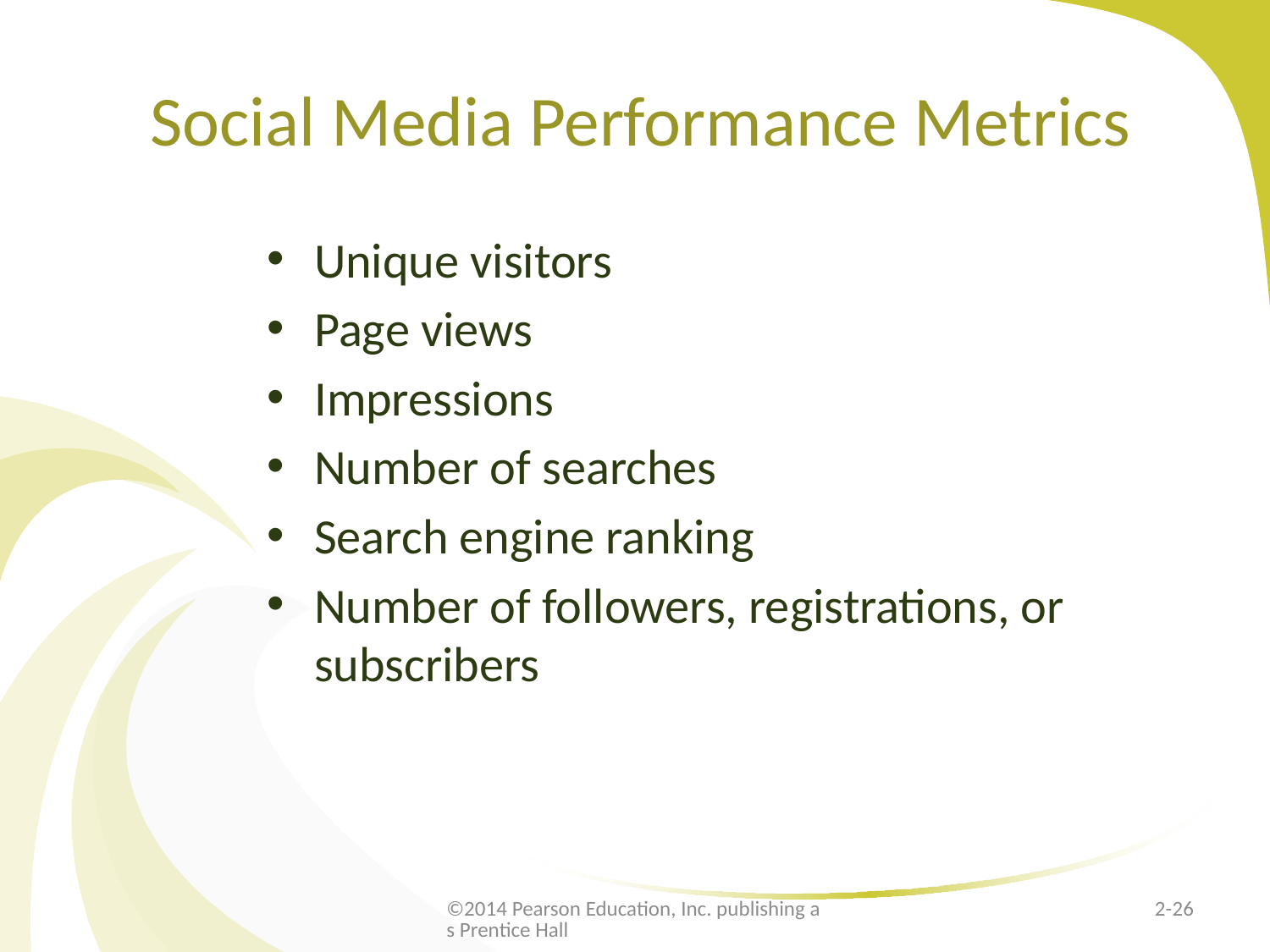

# Social Media Performance Metrics
Unique visitors
Page views
Impressions
Number of searches
Search engine ranking
Number of followers, registrations, or subscribers

©2014 Pearson Education, Inc. publishing as Prentice Hall
2-26